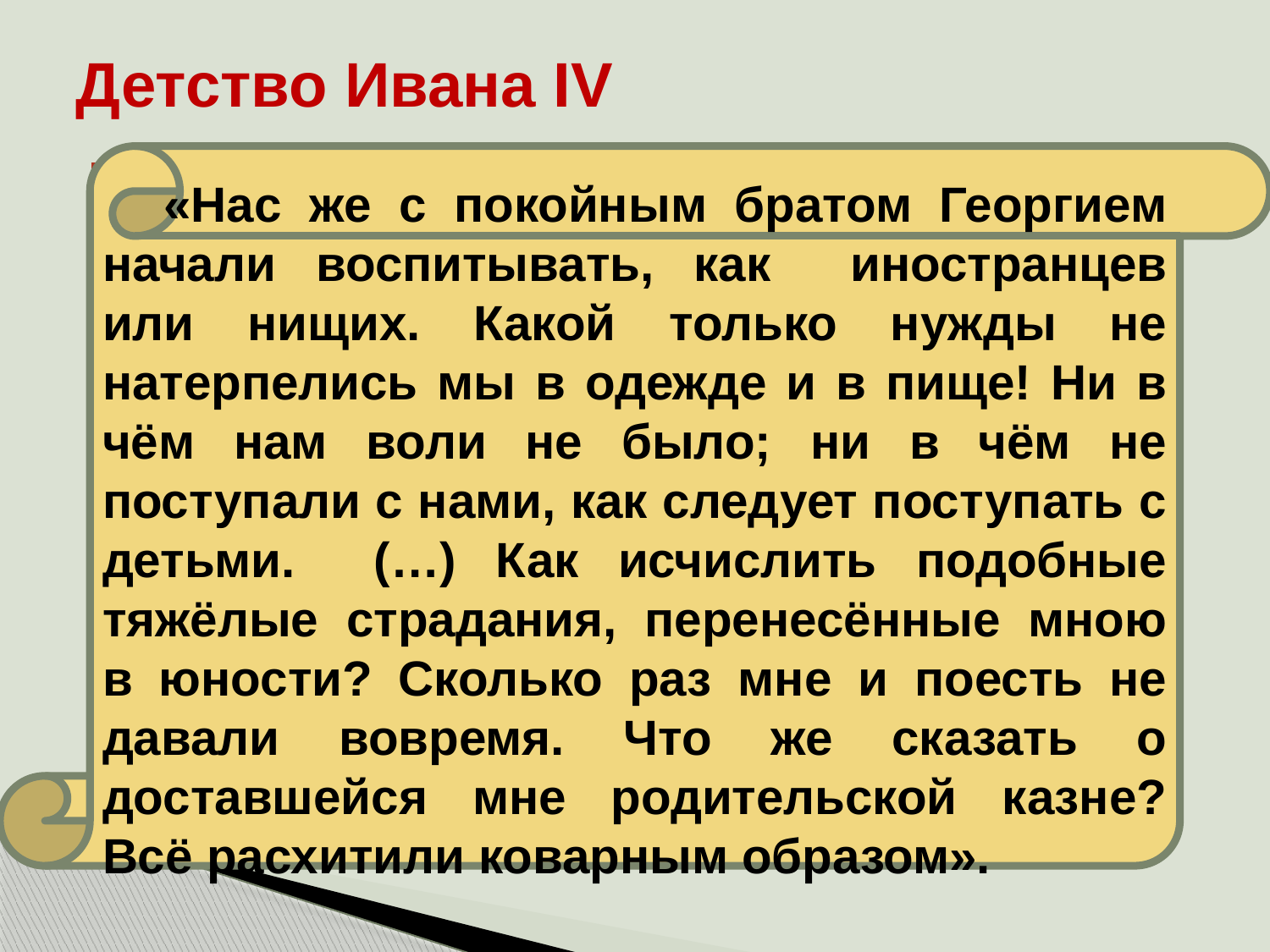

# Детство Ивана IV
«Нас же с покойным братом Георгием начали воспитывать, как  иностранцев или нищих. Какой только нужды не натерпелись мы в одежде и в пище! Ни в чём нам воли не было; ни в чём не поступали с нами, как следует поступать с детьми.  (…) Как исчислить подобные тяжёлые страдания, перенесённые мною в юности? Сколько раз мне и поесть не давали вовремя. Что же сказать о доставшейся мне родительской казне? Всё расхитили коварным образом».
Иван рос беспризорным, но зорким сиротой в обстановке придворных интриг, борьбы и насилия, проникавших в его детскую опочивальню даже ночью.
Детство осталось в памяти Ивана как время обид и унижений, конкретную картину которых он лет через 20 дал в своих письмах к князю Курбскому.